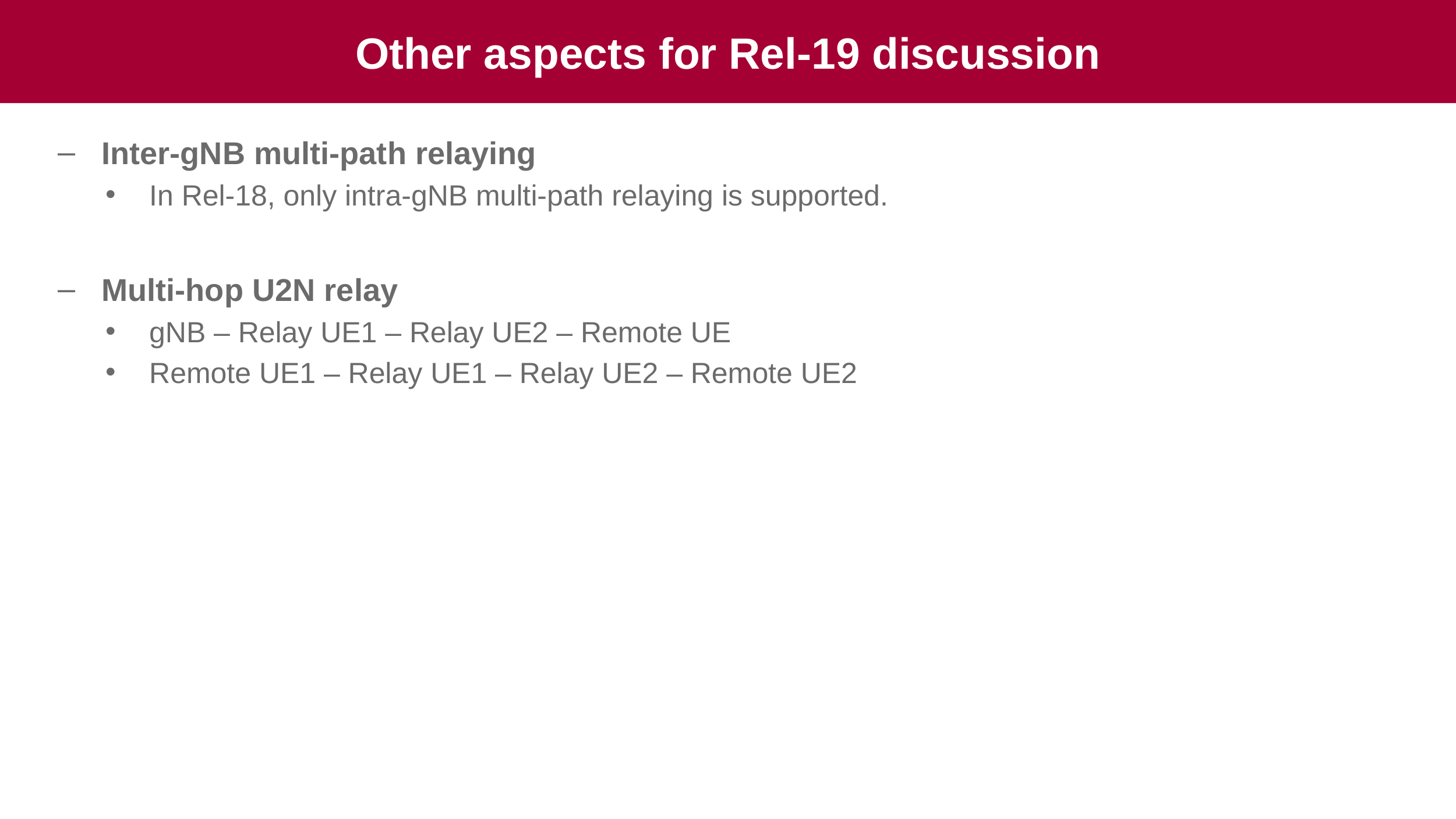

# Other aspects for Rel-19 discussion
Inter-gNB multi-path relaying
In Rel-18, only intra-gNB multi-path relaying is supported.

Multi-hop U2N relay
gNB – Relay UE1 – Relay UE2 – Remote UE
Remote UE1 – Relay UE1 – Relay UE2 – Remote UE2